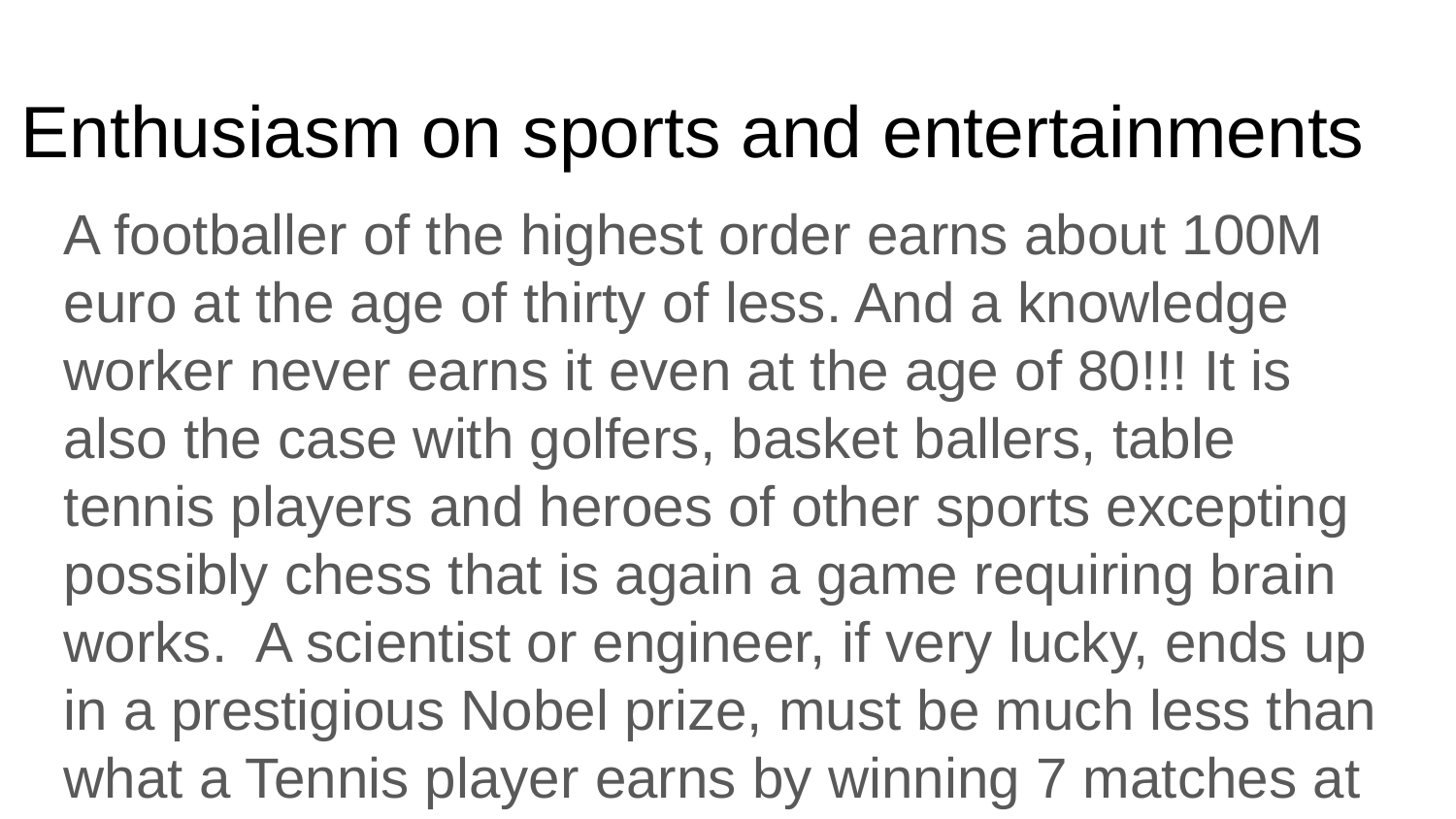

Enthusiasm on sports and entertainments
A footballer of the highest order earns about 100M euro at the age of thirty of less. And a knowledge worker never earns it even at the age of 80!!! It is also the case with golfers, basket ballers, table tennis players and heroes of other sports excepting possibly chess that is again a game requiring brain works.  A scientist or engineer, if very lucky, ends up in a prestigious Nobel prize, must be much less than what a Tennis player earns by winning 7 matches at Wimbledon requiring some 200 to 750 points.